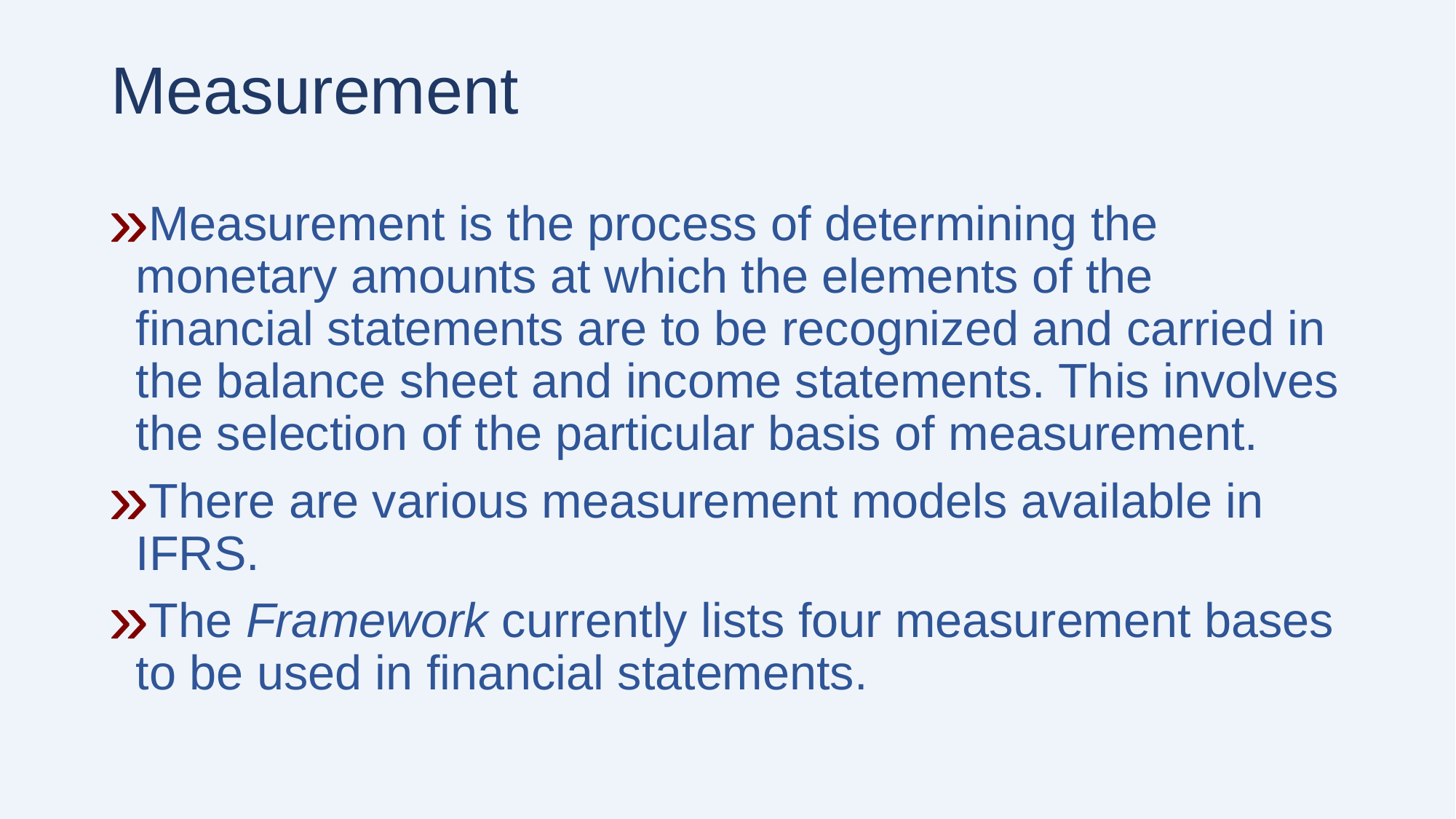

# Measurement
Measurement is the process of determining the monetary amounts at which the elements of the financial statements are to be recognized and carried in the balance sheet and income statements. This involves the selection of the particular basis of measurement.
There are various measurement models available in IFRS.
The Framework currently lists four measurement bases to be used in financial statements.

42